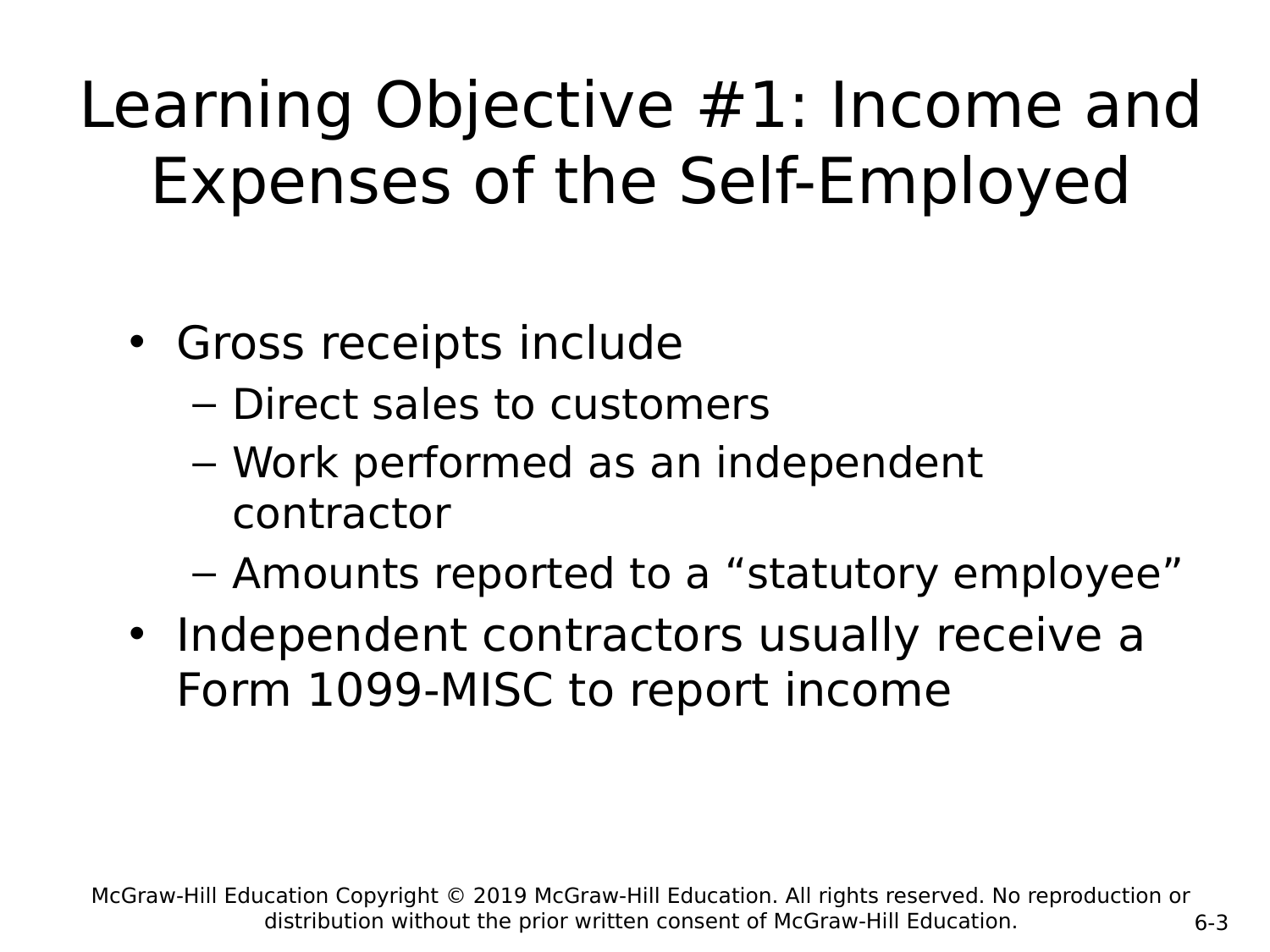

Learning Objective #1: Income and Expenses of the Self-Employed
Gross receipts include
Direct sales to customers
Work performed as an independent contractor
Amounts reported to a “statutory employee”
Independent contractors usually receive a Form 1099-MISC to report income
McGraw-Hill Education Copyright © 2019 McGraw-Hill Education. All rights reserved. No reproduction or distribution without the prior written consent of McGraw-Hill Education.
6-3